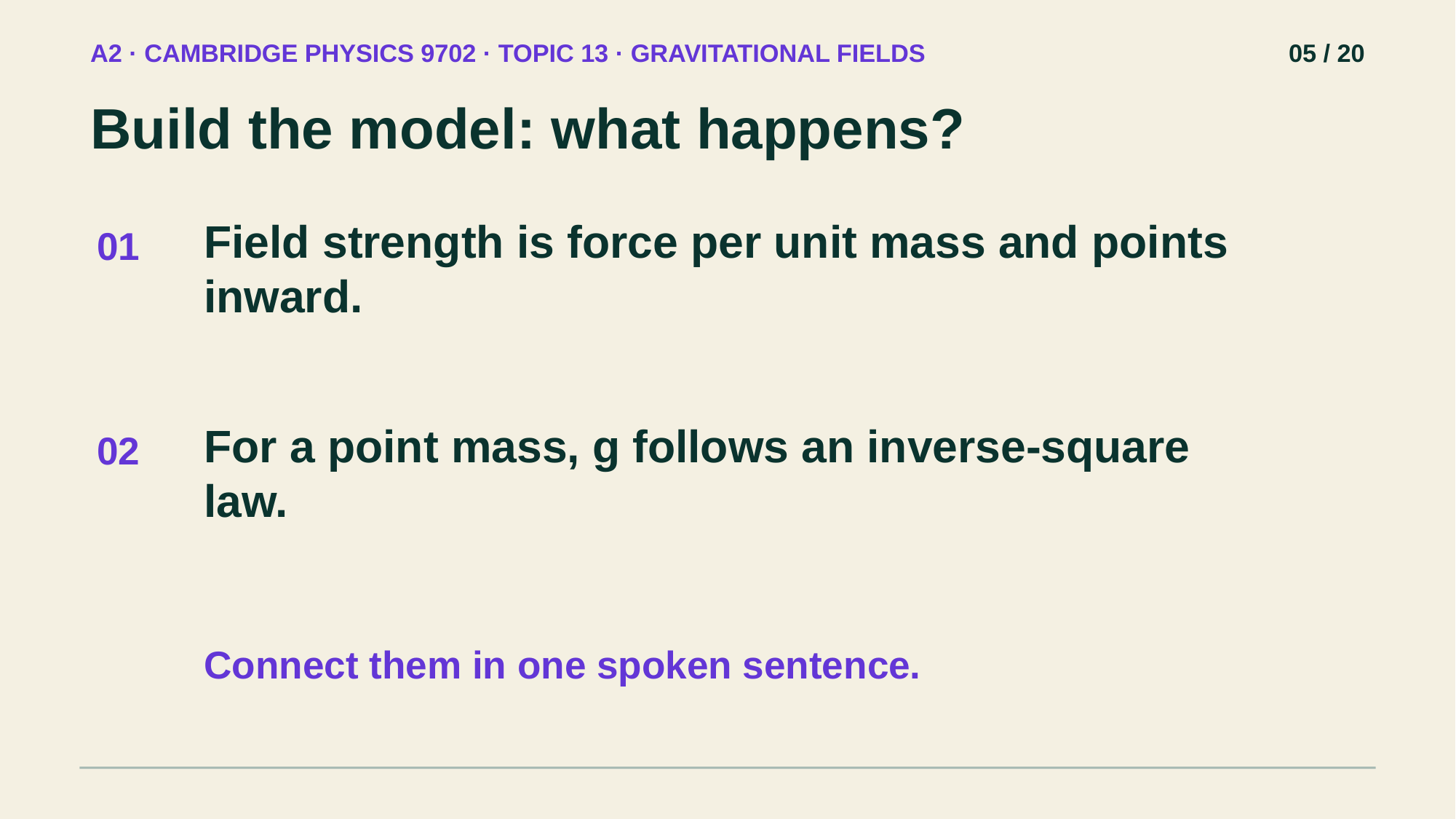

A2 · CAMBRIDGE PHYSICS 9702 · TOPIC 13 · GRAVITATIONAL FIELDS
05 / 20
Build the model: what happens?
Field strength is force per unit mass and points inward.
01
For a point mass, g follows an inverse-square law.
02
Connect them in one spoken sentence.